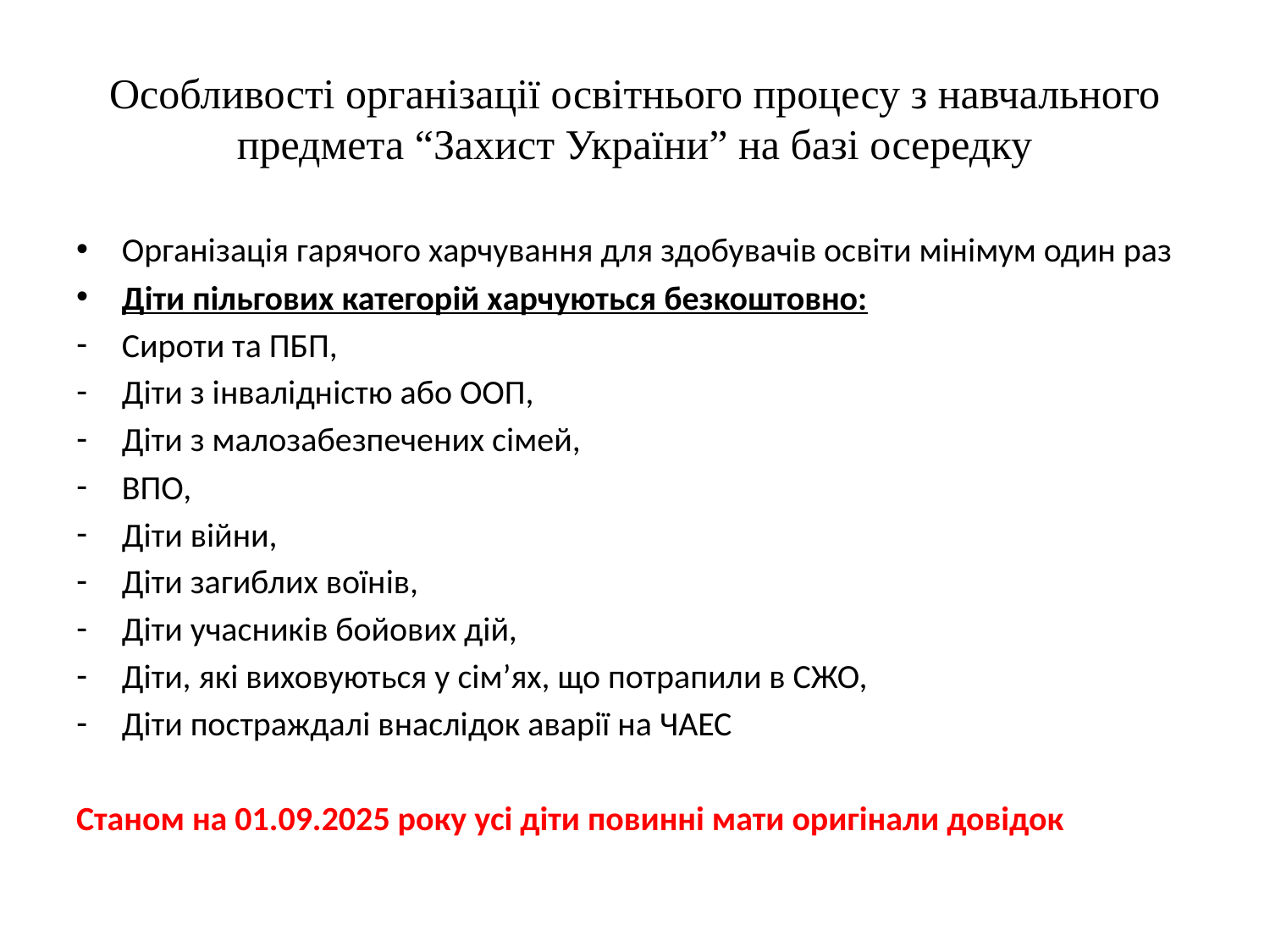

# Особливості організації освітнього процесу з навчального предмета “Захист України” на базі осередку
Організація гарячого харчування для здобувачів освіти мінімум один раз
Діти пільгових категорій харчуються безкоштовно:
Сироти та ПБП,
Діти з інвалідністю або ООП,
Діти з малозабезпечених сімей,
ВПО,
Діти війни,
Діти загиблих воїнів,
Діти учасників бойових дій,
Діти, які виховуються у сім’ях, що потрапили в СЖО,
Діти постраждалі внаслідок аварії на ЧАЕС

Станом на 01.09.2025 року усі діти повинні мати оригінали довідок